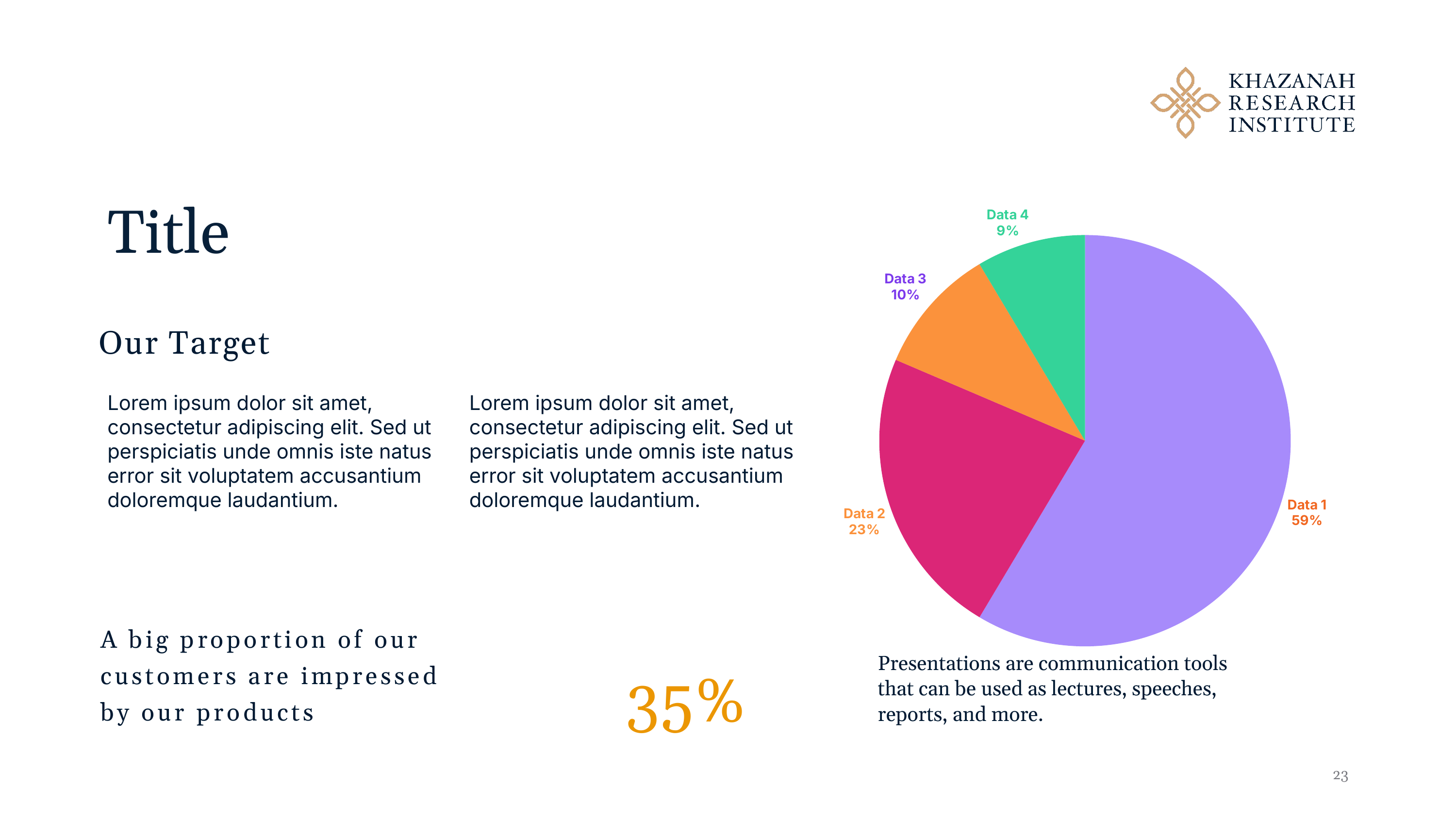

# Title

### Chart

| Category | Sales |
|---|---|
| Data 1 | 8.2 |
| Data 2 | 3.2 |
| Data 3 | 1.4 |
| Data 4 | 1.2 |
Our Target
Lorem ipsum dolor sit amet, consectetur adipiscing elit. Sed ut perspiciatis unde omnis iste natus error sit voluptatem accusantium doloremque laudantium.

Lorem ipsum dolor sit amet, consectetur adipiscing elit. Sed ut perspiciatis unde omnis iste natus error sit voluptatem accusantium doloremque laudantium.

A big proportion of our
customers are impressed
by our products
35%
Presentations are communication tools
that can be used as lectures, speeches,
reports, and more.
23